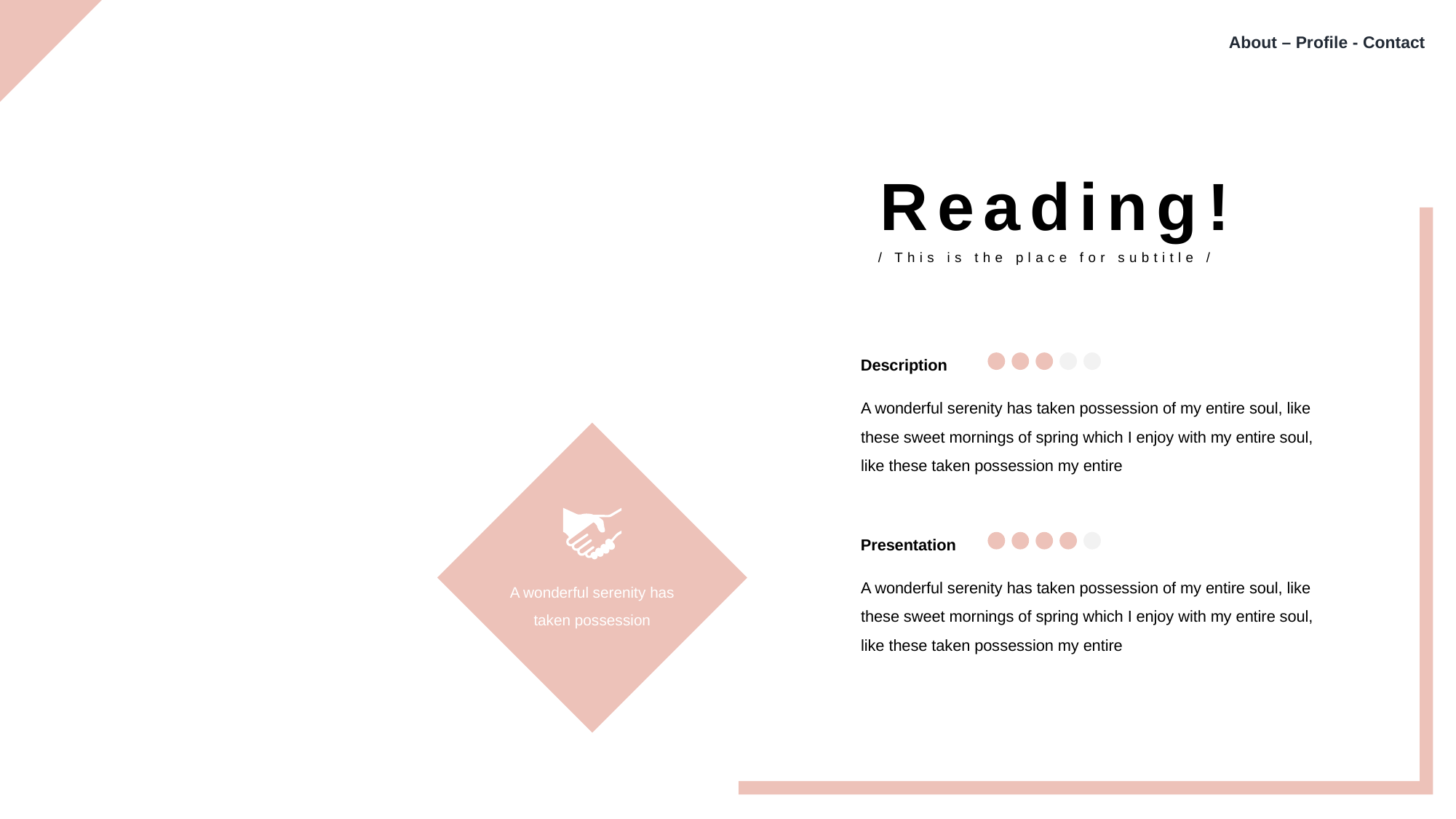

About – Profile - Contact
Reading!
/ This is the place for subtitle /

Description

A wonderful serenity has taken possession of my entire soul, like these sweet mornings of spring which I enjoy with my entire soul, like these taken possession my entire

Presentation

A wonderful serenity has taken possession of my entire soul, like these sweet mornings of spring which I enjoy with my entire soul, like these taken possession my entire
A wonderful serenity has taken possession